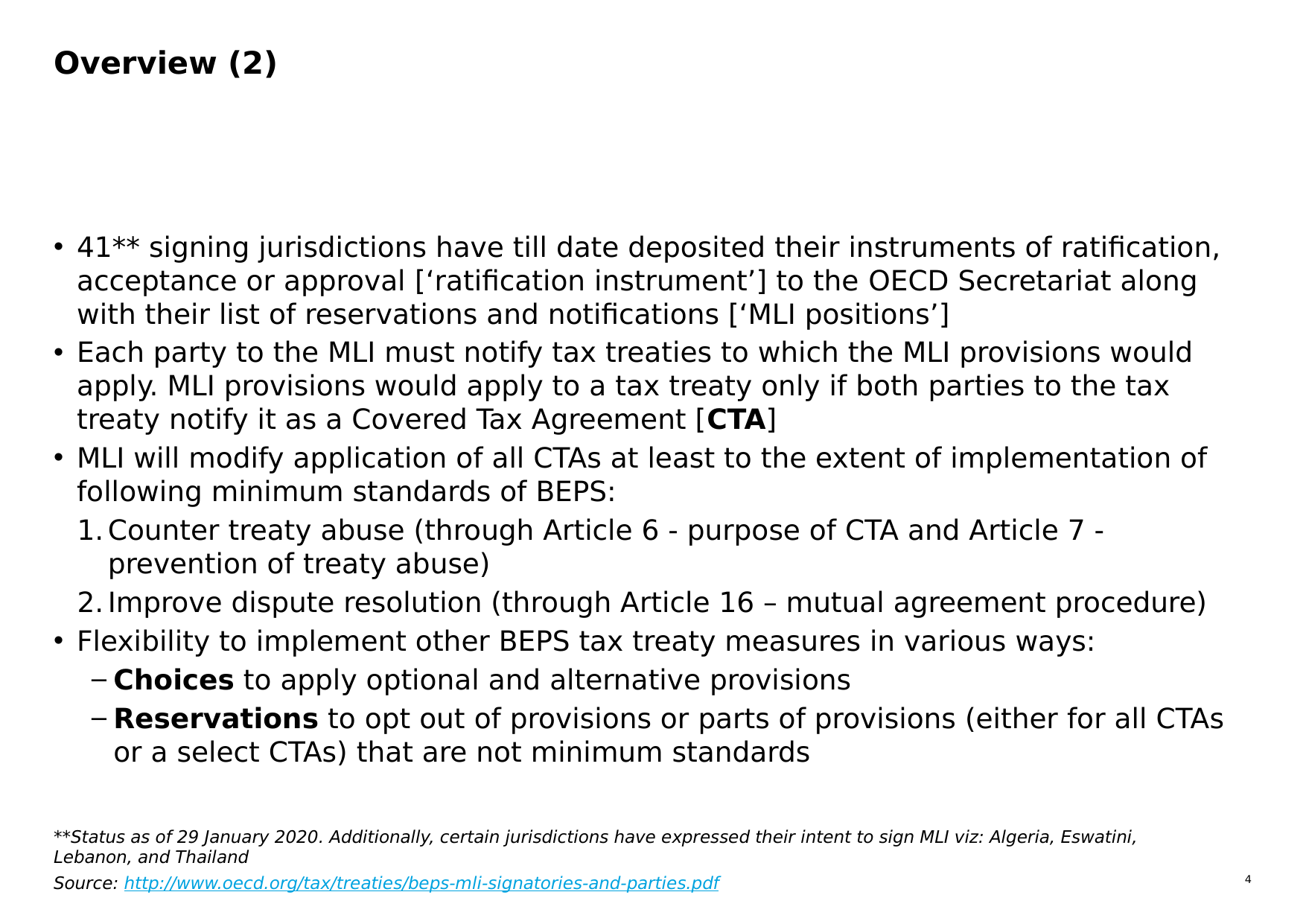

# Overview (2)

41** signing jurisdictions have till date deposited their instruments of ratification, acceptance or approval [‘ratification instrument’] to the OECD Secretariat along with their list of reservations and notifications [‘MLI positions’]
Each party to the MLI must notify tax treaties to which the MLI provisions would apply. MLI provisions would apply to a tax treaty only if both parties to the tax treaty notify it as a Covered Tax Agreement [CTA]
MLI will modify application of all CTAs at least to the extent of implementation of following minimum standards of BEPS:
Counter treaty abuse (through Article 6 - purpose of CTA and Article 7 - prevention of treaty abuse)
Improve dispute resolution (through Article 16 – mutual agreement procedure)
Flexibility to implement other BEPS tax treaty measures in various ways:
Choices to apply optional and alternative provisions
Reservations to opt out of provisions or parts of provisions (either for all CTAs or a select CTAs) that are not minimum standards

**Status as of 29 January 2020. Additionally, certain jurisdictions have expressed their intent to sign MLI viz: Algeria, Eswatini, Lebanon, and Thailand
Source: http://www.oecd.org/tax/treaties/beps-mli-signatories-and-parties.pdf